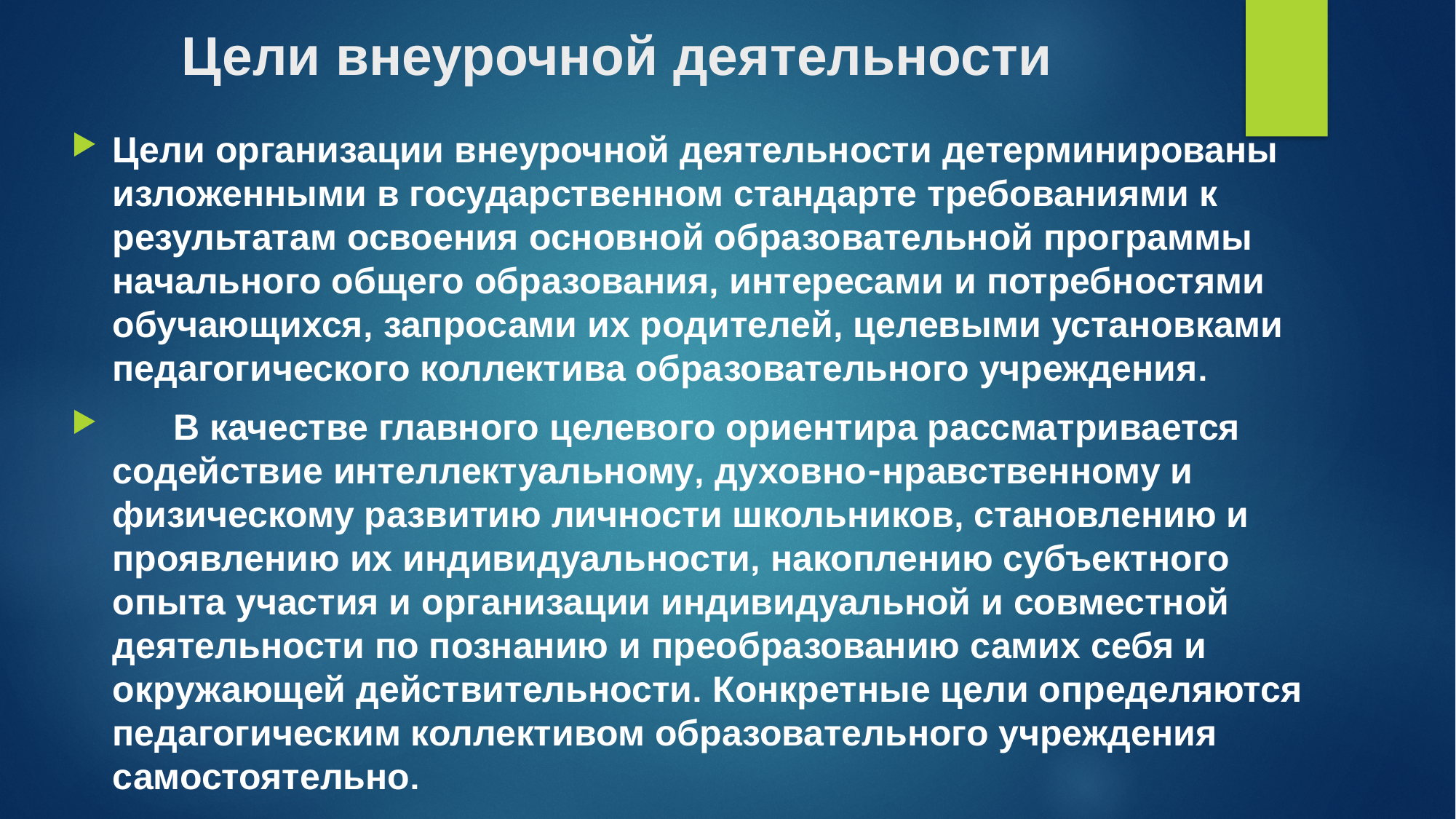

# Цели внеурочной деятельности
Цели организации внеурочной деятельности детерминированы изложенными в государственном стандарте требованиями к результатам освоения основной образовательной программы начального общего образования, интересами и потребностями обучающихся, запросами их родителей, целевыми установками педагогического коллектива образовательного учреждения.
      В качестве главного целевого ориентира рассматривается содействие интеллектуальному, духовно-нравственному и физическому развитию личности школьников, становлению и проявлению их индивидуальности, накоплению субъектного опыта участия и организации индивидуальной и совместной деятельности по познанию и преобразованию самих себя и окружающей действительности. Конкретные цели определяются педагогическим коллективом образовательного учреждения самостоятельно.